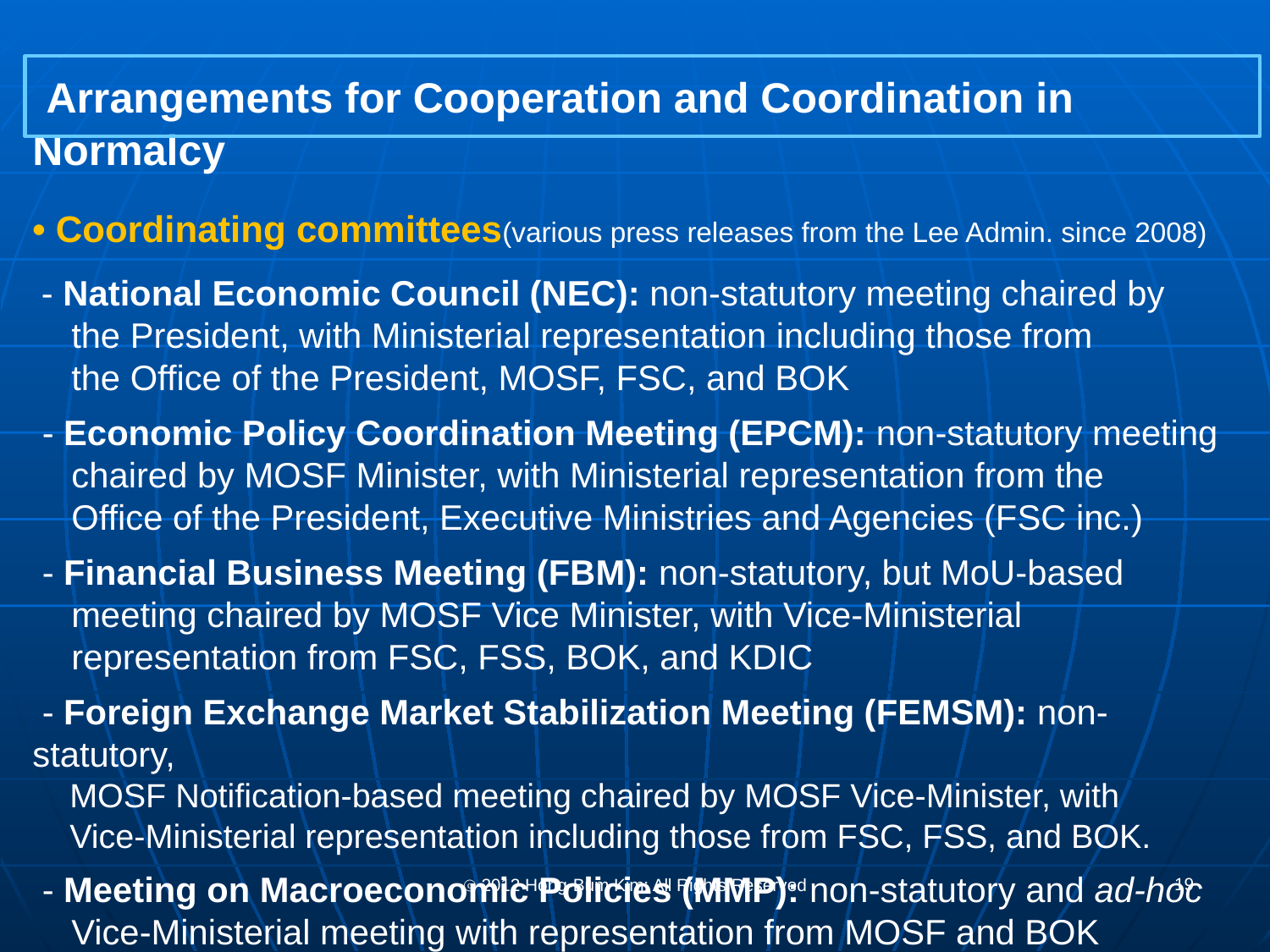

Arrangements for Cooperation and Coordination in Normalcy

• Coordinating committees(various press releases from the Lee Admin. since 2008)

 - National Economic Council (NEC): non-statutory meeting chaired by
    the President, with Ministerial representation including those from
    the Office of the President, MOSF, FSC, and BOK

 - Economic Policy Coordination Meeting (EPCM): non-statutory meeting
    chaired by MOSF Minister, with Ministerial representation from the
    Office of the President, Executive Ministries and Agencies (FSC inc.)

 - Financial Business Meeting (FBM): non-statutory, but MoU-based
    meeting chaired by MOSF Vice Minister, with Vice-Ministerial
    representation from FSC, FSS, BOK, and KDIC

 - Foreign Exchange Market Stabilization Meeting (FEMSM): non-statutory,
    MOSF Notification-based meeting chaired by MOSF Vice-Minister, with
    Vice-Ministerial representation including those from FSC, FSS, and BOK.

 - Meeting on Macroeconomic Policies (MMP): non-statutory and ad-hoc
    Vice-Ministerial meeting with representation from MOSF and BOK

19
ⓒ 2012 Hong-Bum Kim; All Rights Reserved